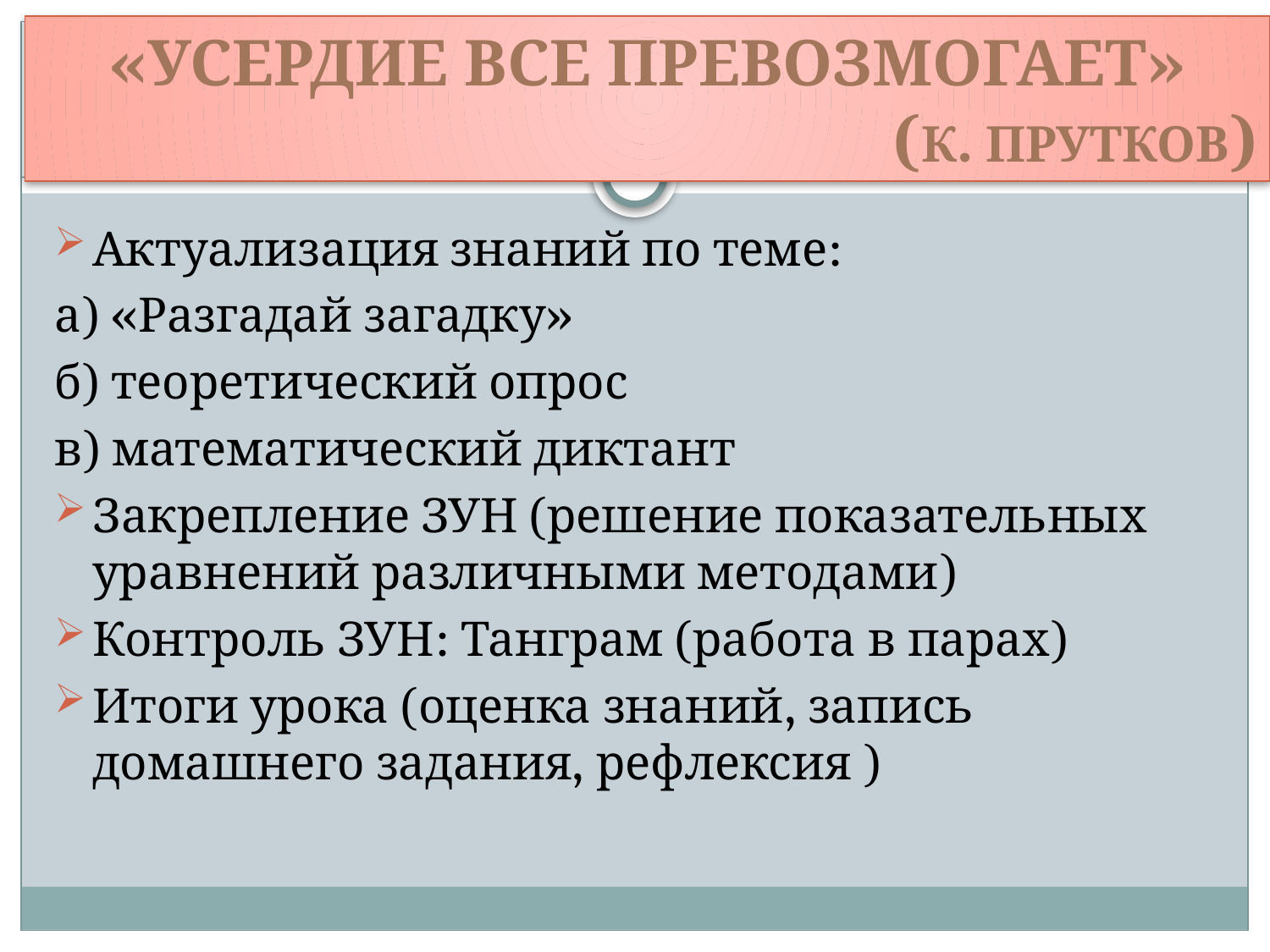

«Усердие все превозмогает»
(К. Прутков)
#
Актуализация знаний по теме:
а) «Разгадай загадку»
б) теоретический опрос
в) математический диктант
Закрепление ЗУН (решение показательных уравнений различными методами)
Контроль ЗУН: Танграм (работа в парах)
Итоги урока (оценка знаний, запись домашнего задания, рефлексия )